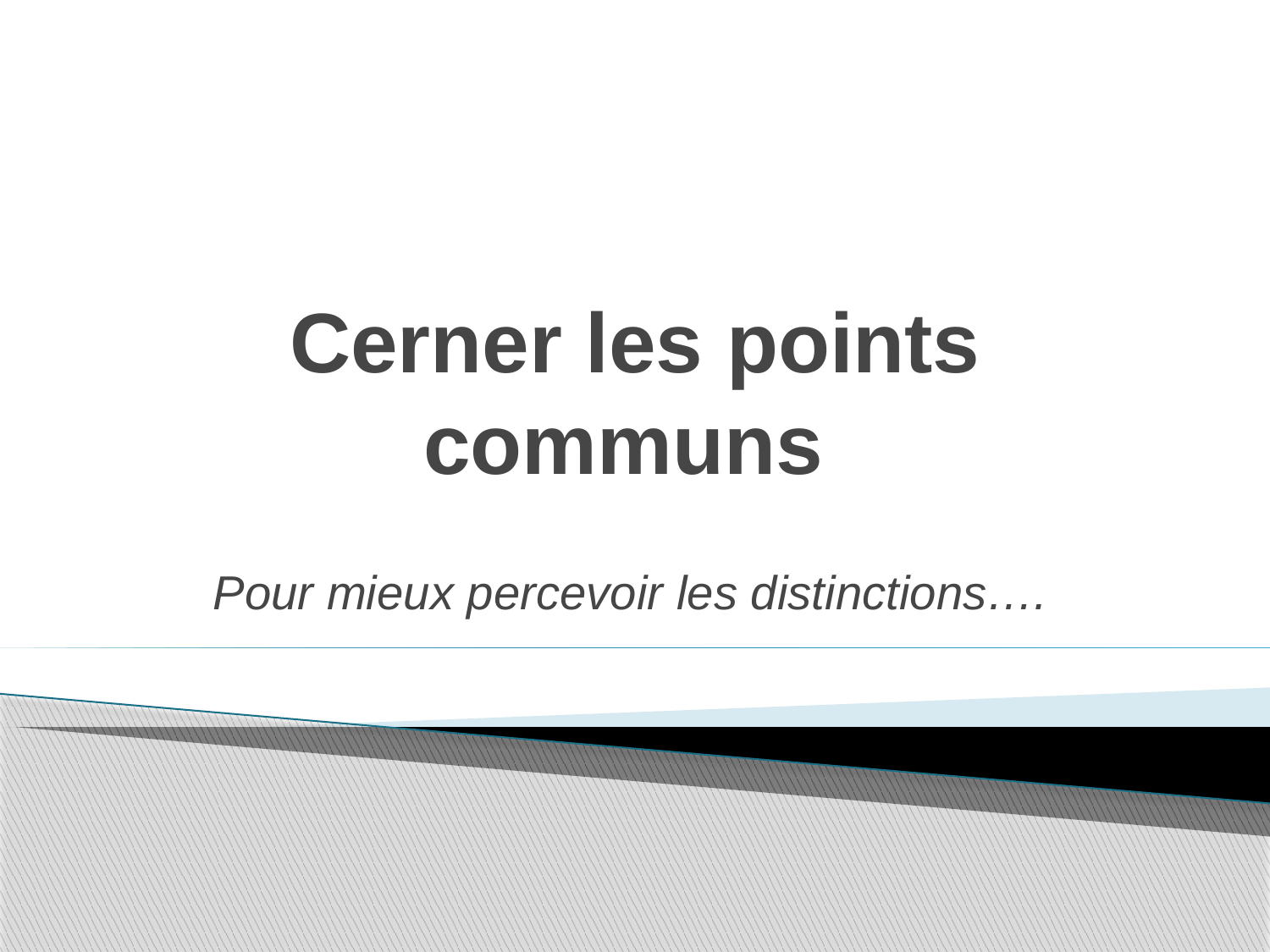

# Cerner les points communs
Pour mieux percevoir les distinctions….